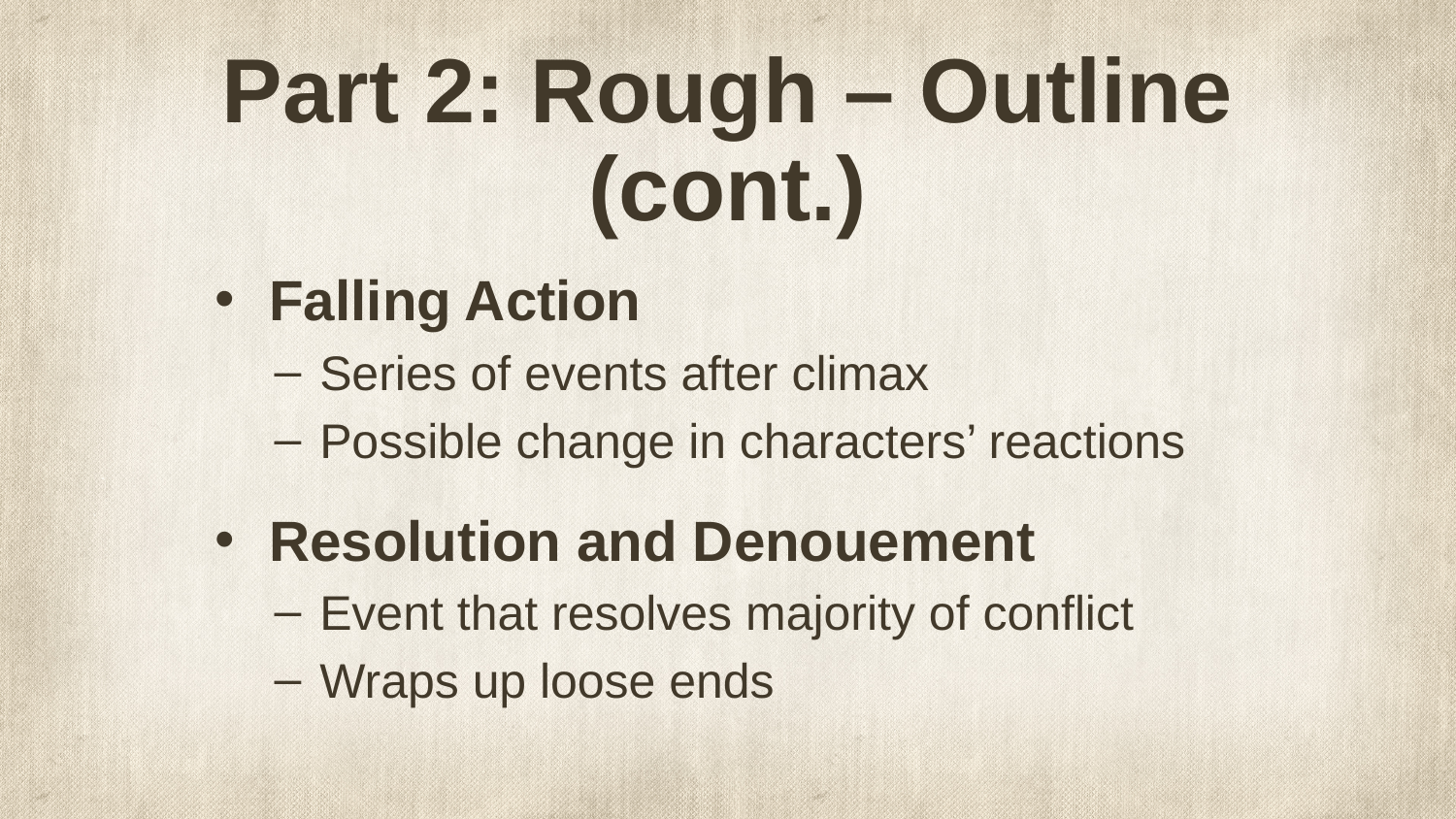

# Part 2: Rough – Outline (cont.)
Falling Action
Series of events after climax
Possible change in characters’ reactions
Resolution and Denouement
Event that resolves majority of conflict
Wraps up loose ends